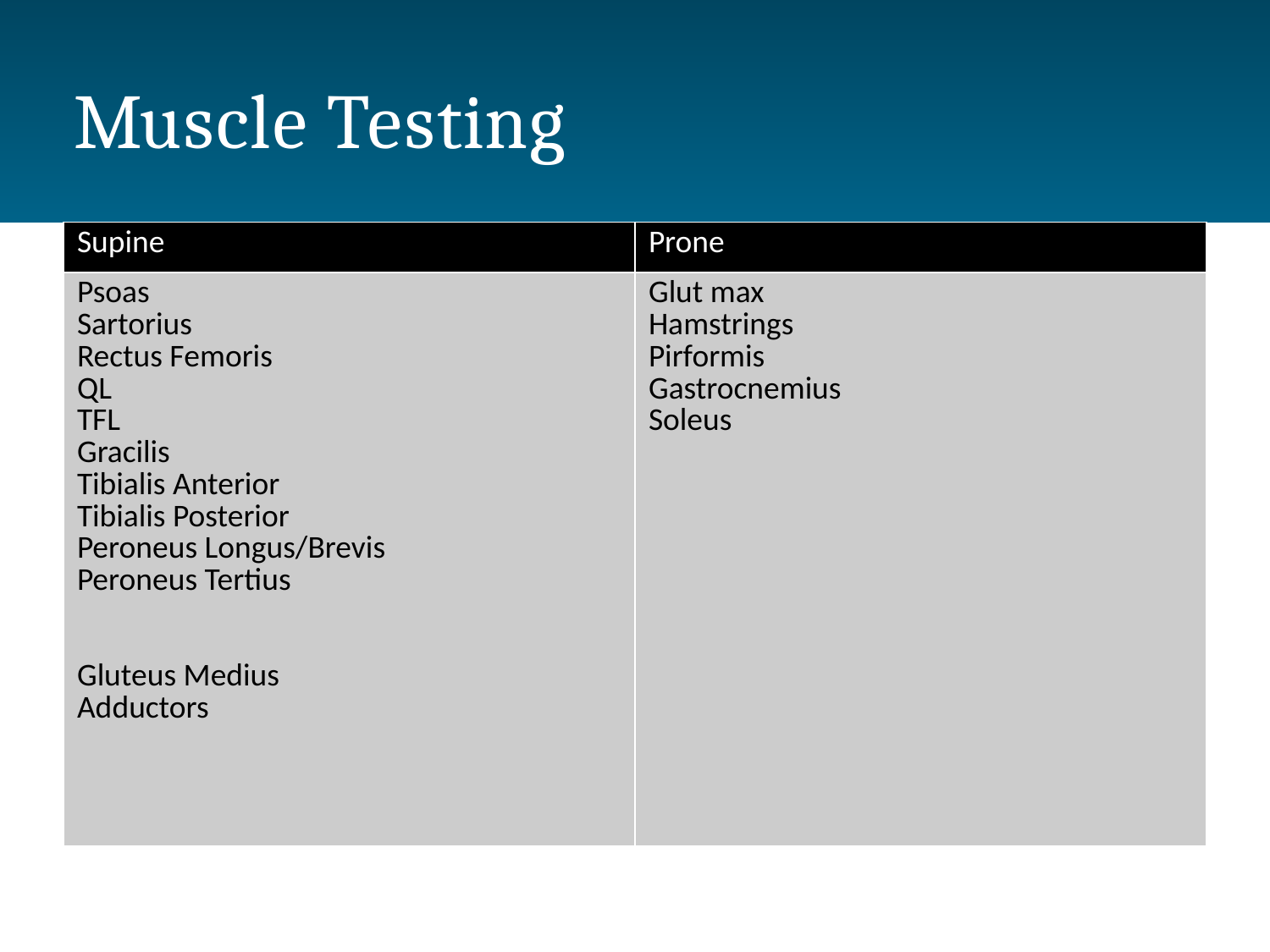

# Muscle Testing
| Supine | Prone |
| --- | --- |
| Psoas Sartorius Rectus Femoris QL TFL Gracilis Tibialis Anterior Tibialis Posterior Peroneus Longus/Brevis Peroneus Tertius Gluteus Medius Adductors | Glut max Hamstrings Pirformis Gastrocnemius Soleus |